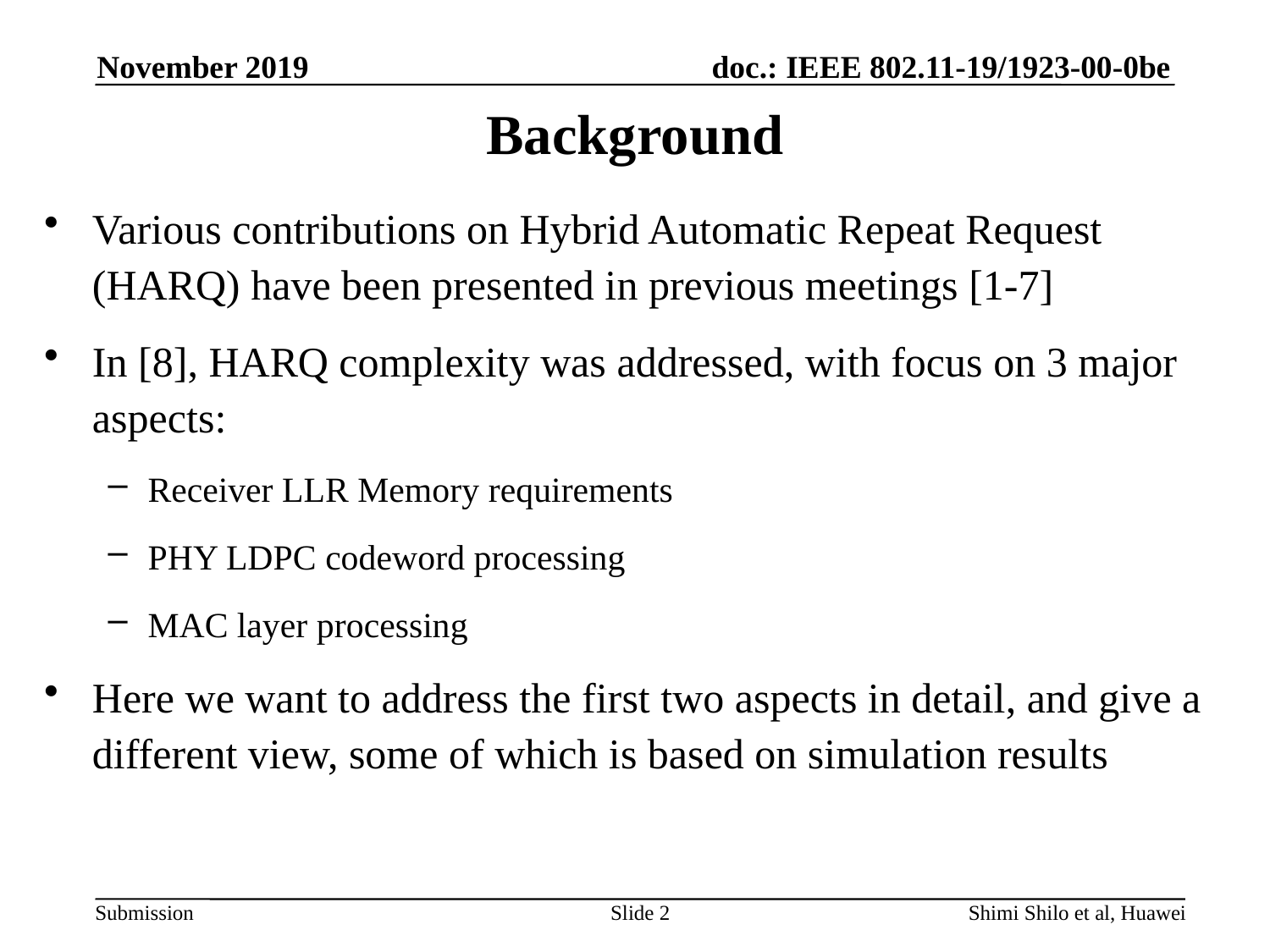

November 2019
# Background
Various contributions on Hybrid Automatic Repeat Request (HARQ) have been presented in previous meetings [1-7]
In [8], HARQ complexity was addressed, with focus on 3 major aspects:
Receiver LLR Memory requirements
PHY LDPC codeword processing
MAC layer processing
Here we want to address the first two aspects in detail, and give a different view, some of which is based on simulation results
Slide 2
Shimi Shilo et al, Huawei